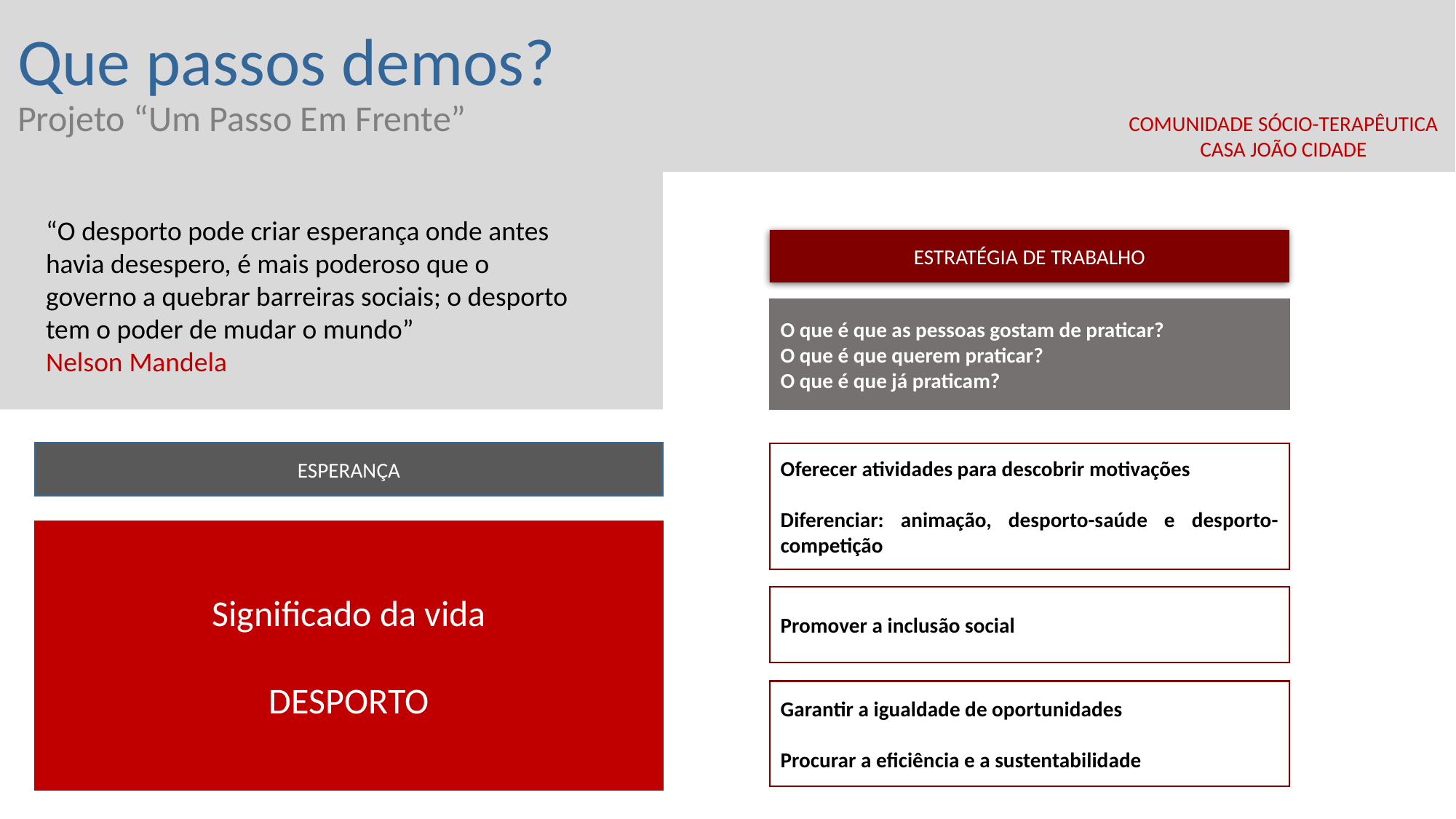

# Que passos demos? Projeto “Um Passo Em Frente”
COMUNIDADE SÓCIO-TERAPÊUTICA
 CASA JOÃO CIDADE

“O desporto pode criar esperança onde antes havia desespero, é mais poderoso que o governo a quebrar barreiras sociais; o desporto tem o poder de mudar o mundo”
Nelson Mandela
ESTRATÉGIA DE TRABALHO
O que é que as pessoas gostam de praticar?
O que é que querem praticar?
O que é que já praticam?
ESPERANÇA
Oferecer atividades para descobrir motivações

Diferenciar: animação, desporto-saúde e desporto-competição
Significado da vida

DESPORTO

As pessoas com deficiência podem praticar atividades nas quais possam alcançar níveis de excelência?

As pessoas com deficiência podem definir objetivos de vida que guiem o seu dia-a-dia?
Promover a inclusão social
Garantir a igualdade de oportunidades

Procurar a eficiência e a sustentabilidade